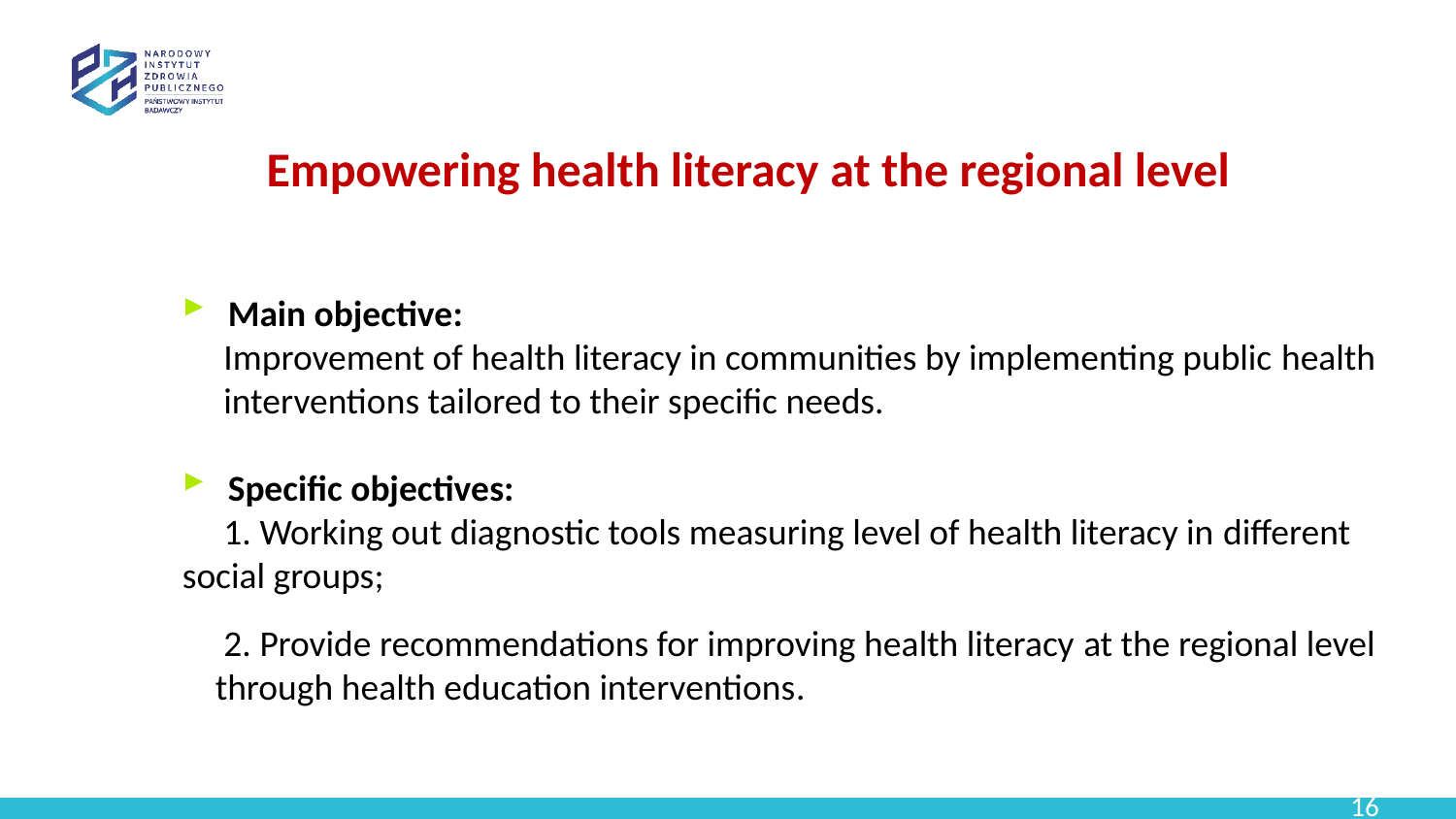

#
Empowering health literacy at the regional level

Main objective:
     Improvement of health literacy in communities by implementing public health
     interventions tailored to their specific needs.

Specific objectives:
     1. Working out diagnostic tools measuring level of health literacy in different social groups;

     2. Provide recommendations for improving health literacy at the regional level       through health education interventions.

16